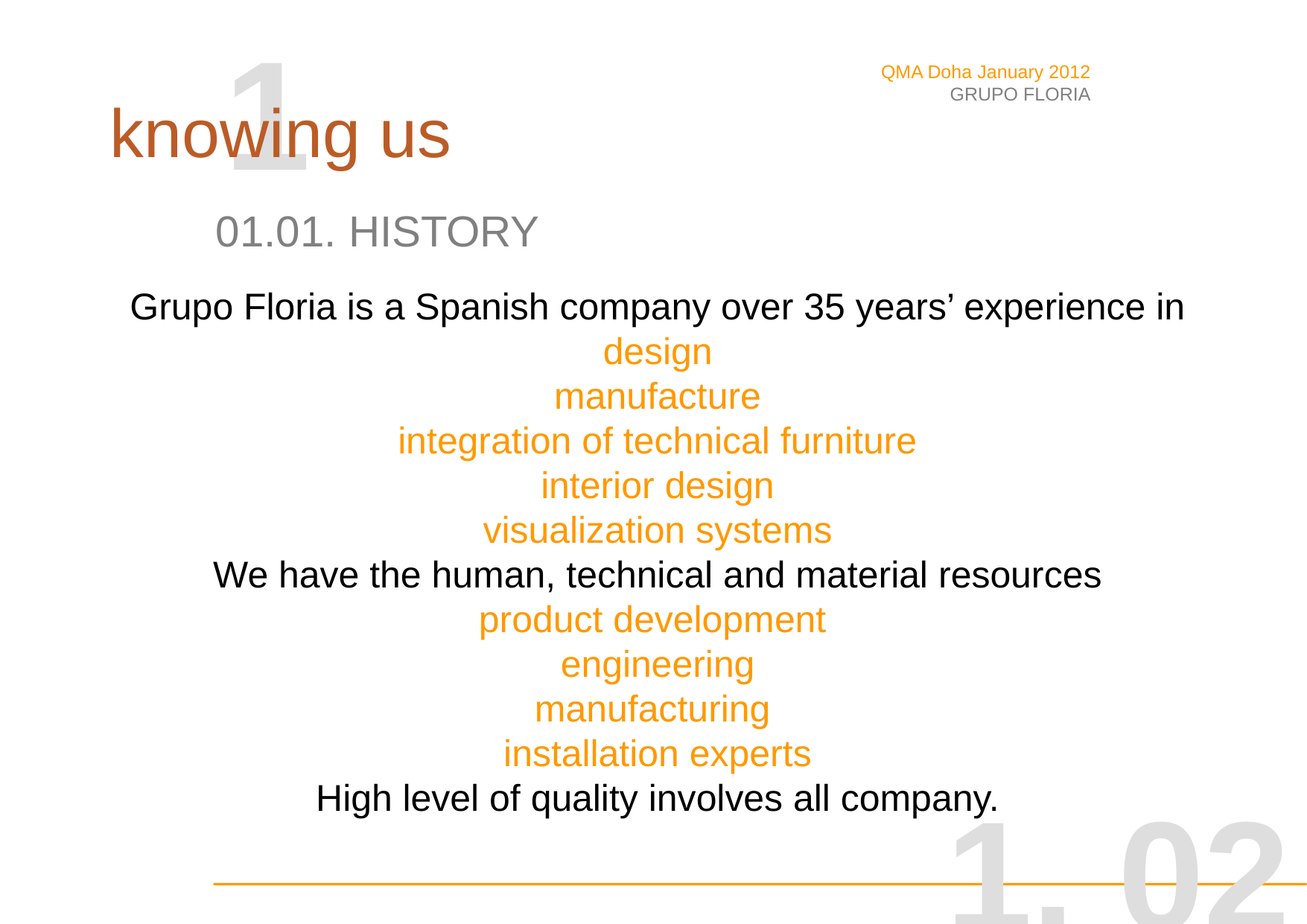

1
QMA Doha January 2012
GRUPO FLORIA
knowing us
01.01. HISTORY
Grupo Floria is a Spanish company over 35 years’ experience in
design
manufacture
integration of technical furniture
interior design
visualization systems
We have the human, technical and material resources
product development
engineering
manufacturing
installation experts
High level of quality involves all company.
1. 02